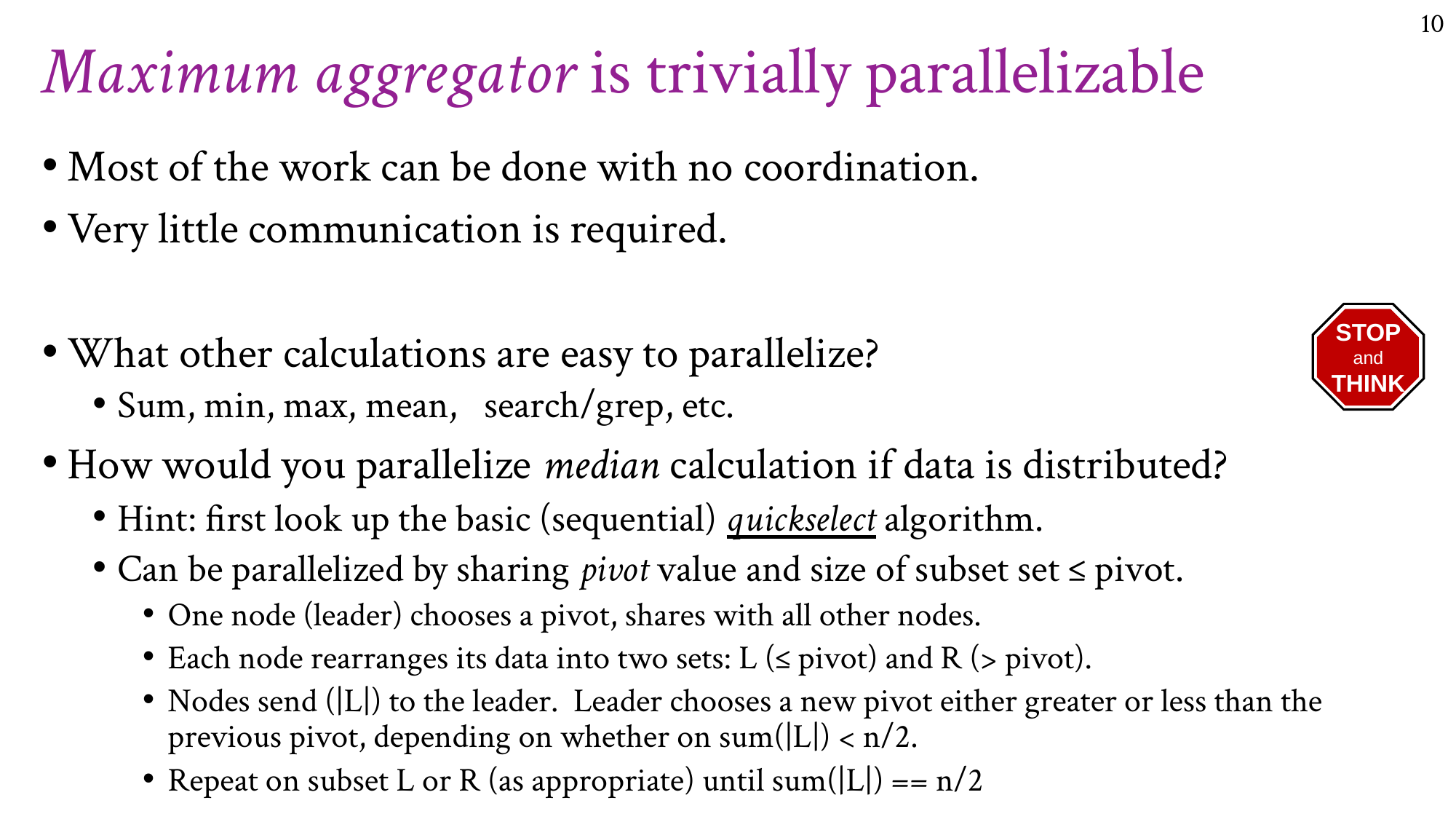

# Maximum aggregator is trivially parallelizable
Most of the work can be done with no coordination.
Very little communication is required.

What other calculations are easy to parallelize?
Sum, min, max, mean,   search/grep, etc.
How would you parallelize median calculation if data is distributed?
Hint: first look up the basic (sequential) quickselect algorithm.
Can be parallelized by sharing pivot value and size of subset set ≤ pivot.
One node (leader) chooses a pivot, shares with all other nodes.
Each node rearranges its data into two sets: L (≤ pivot) and R (> pivot).
Nodes send (|L|) to the leader.  Leader chooses a new pivot either greater or less than the previous pivot, depending on whether on sum(|L|) < n/2.
Repeat on subset L or R (as appropriate) until sum(|L|) == n/2

STOP
and
THINK